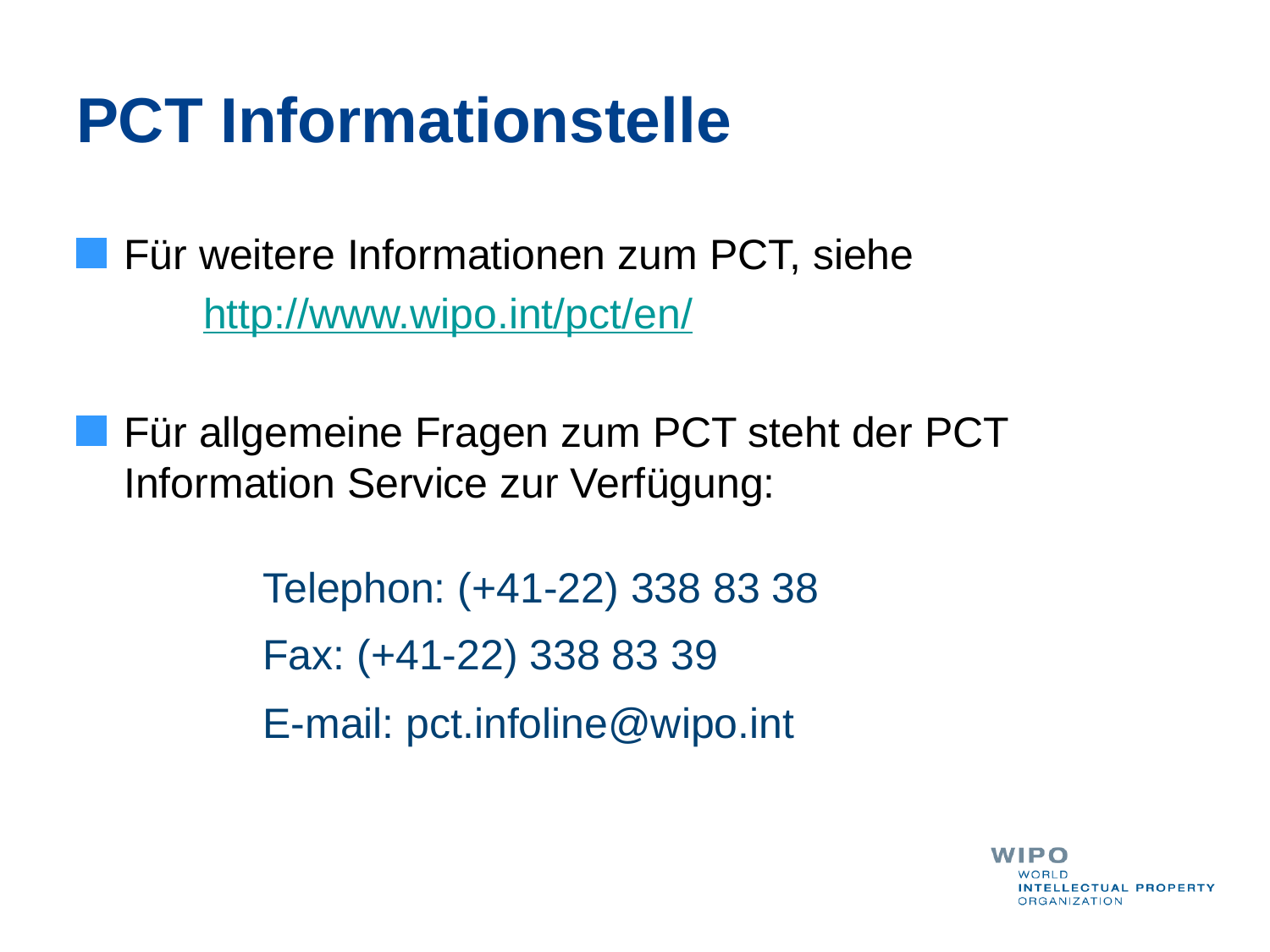

# PCT Informationstelle
Für weitere Informationen zum PCT, siehe
	http://www.wipo.int/pct/en/

Für allgemeine Fragen zum PCT steht der PCT Information Service zur Verfügung:

Telephon: (+41-22) 338 83 38
Fax: (+41-22) 338 83 39
E-mail: pct.infoline@wipo.int